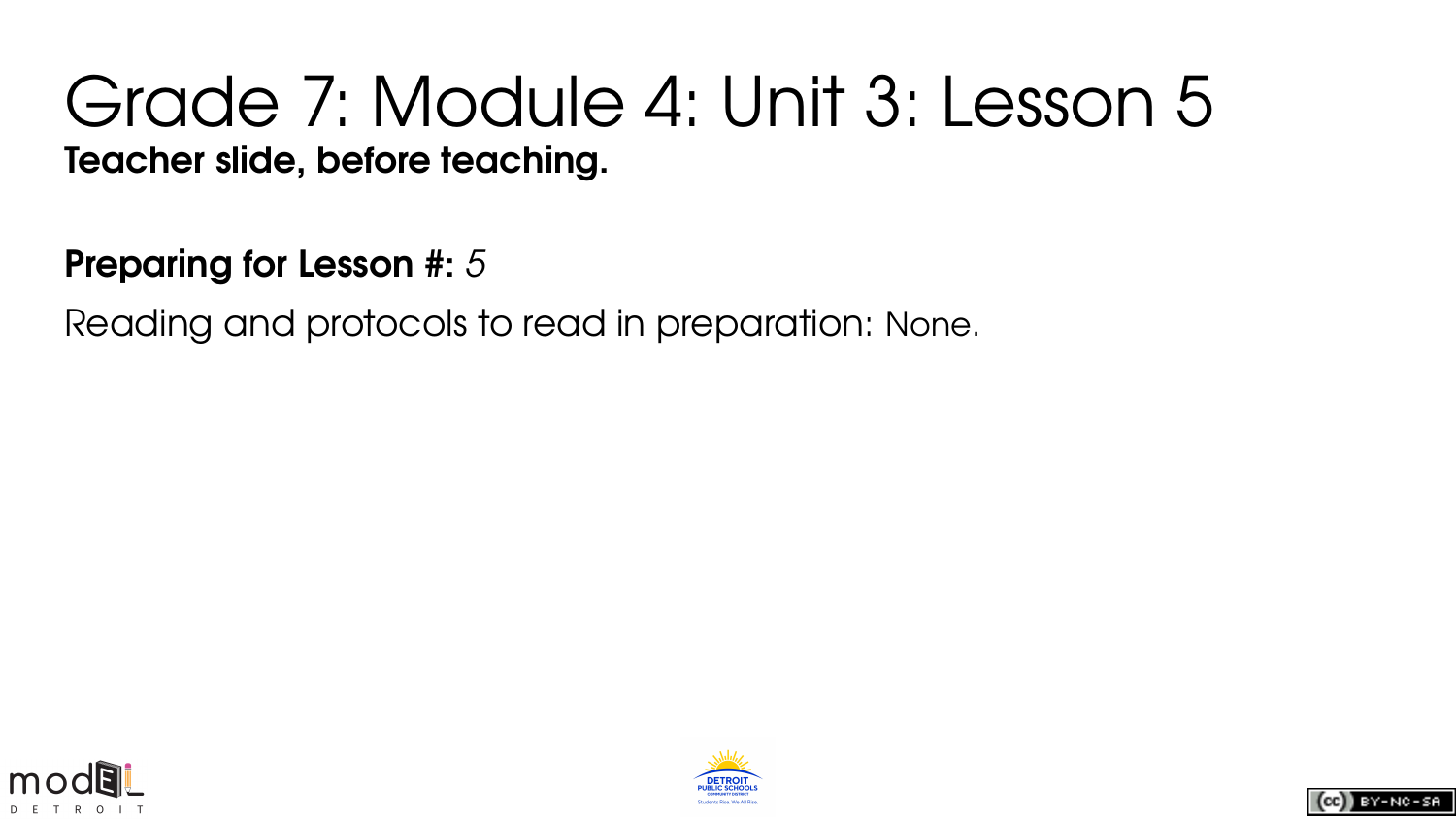

Grade 7: Module 4: Unit 3: Lesson 5
Teacher slide, before teaching.

Preparing for Lesson #: 5
Reading and protocols to read in preparation: None.